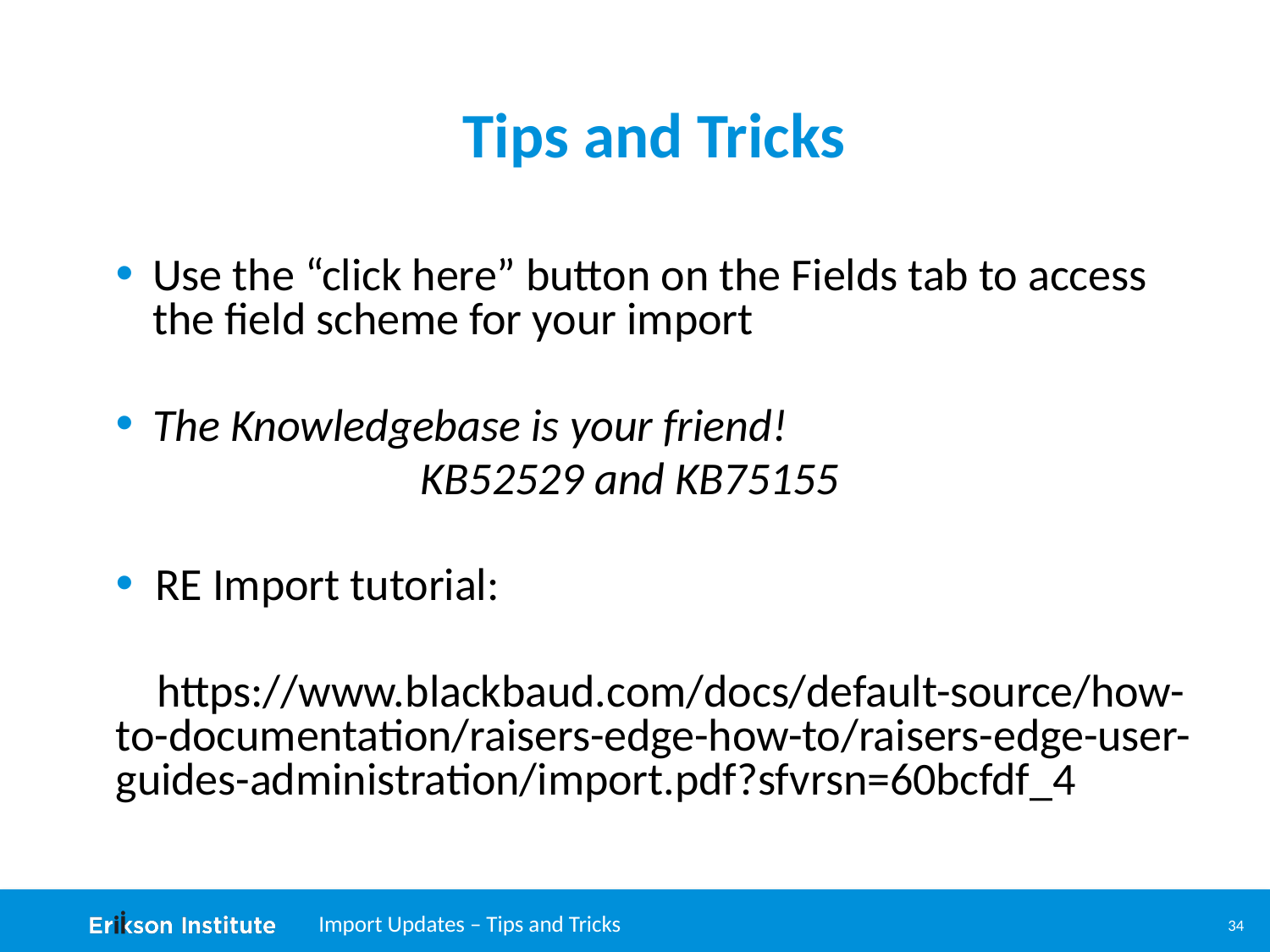

# Tips and Tricks

Use the “click here” button on the Fields tab to access the field scheme for your import

The Knowledgebase is your friend!
	                  KB52529 and KB75155

 RE Import tutorial:

    https://www.blackbaud.com/docs/default-source/how-to-documentation/raisers-edge-how-to/raisers-edge-user-guides-administration/import.pdf?sfvrsn=60bcfdf_4
34
Import Updates – Tips and Tricks